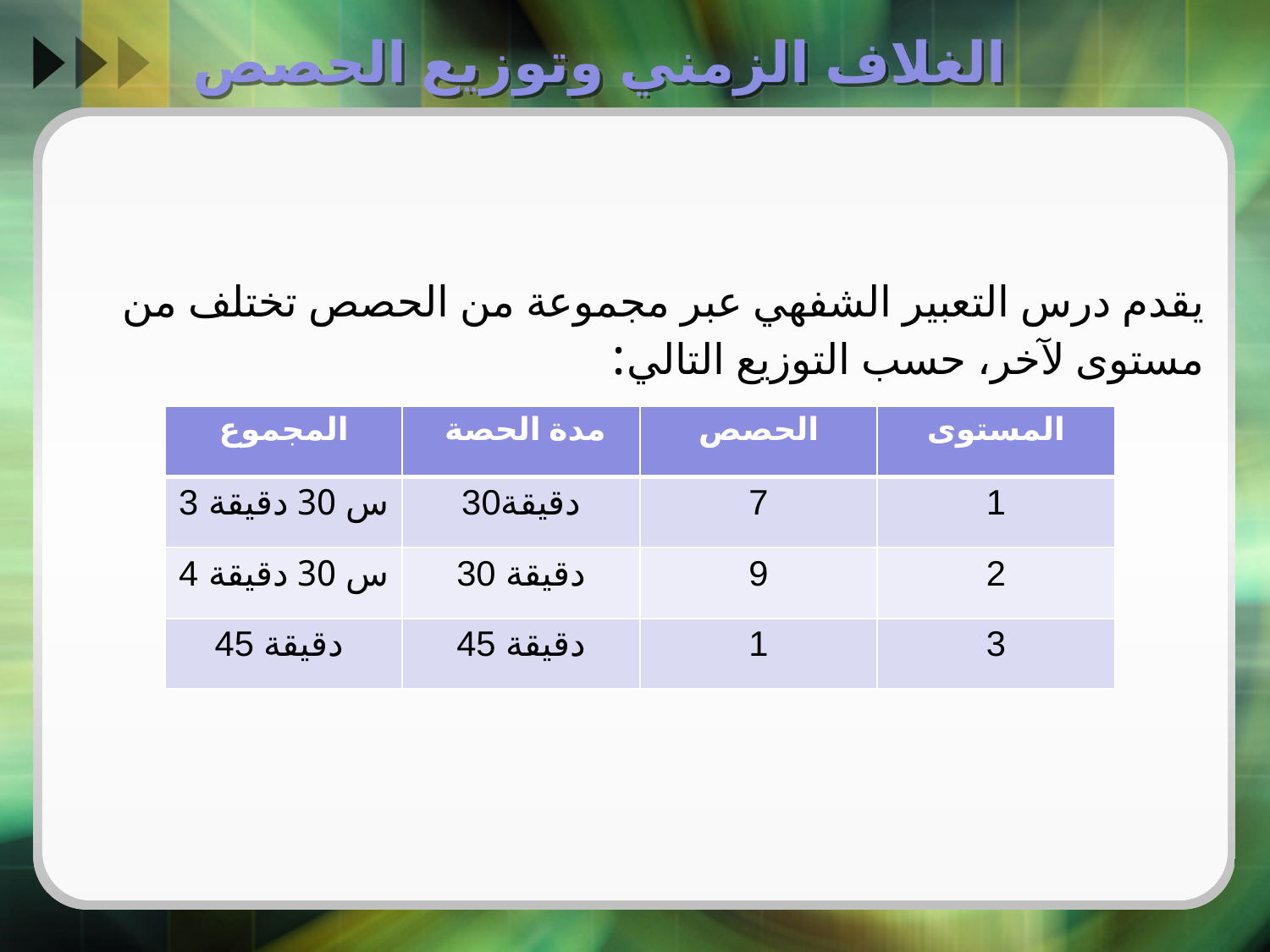

# الغلاف الزمني وتوزيع الحصص

يقدم درس التعبير الشفهي عبر مجموعة من الحصص تختلف من مستوى لآخر، حسب التوزيع التالي:
| المجموع | مدة الحصة | الحصص | المستوى |
| --- | --- | --- | --- |
| 3 س 30 دقيقة | 30دقيقة | 7 | 1 |
| 4 س 30 دقيقة | 30 دقيقة | 9 | 2 |
| 45 دقيقة | 45 دقيقة | 1 | 3 |